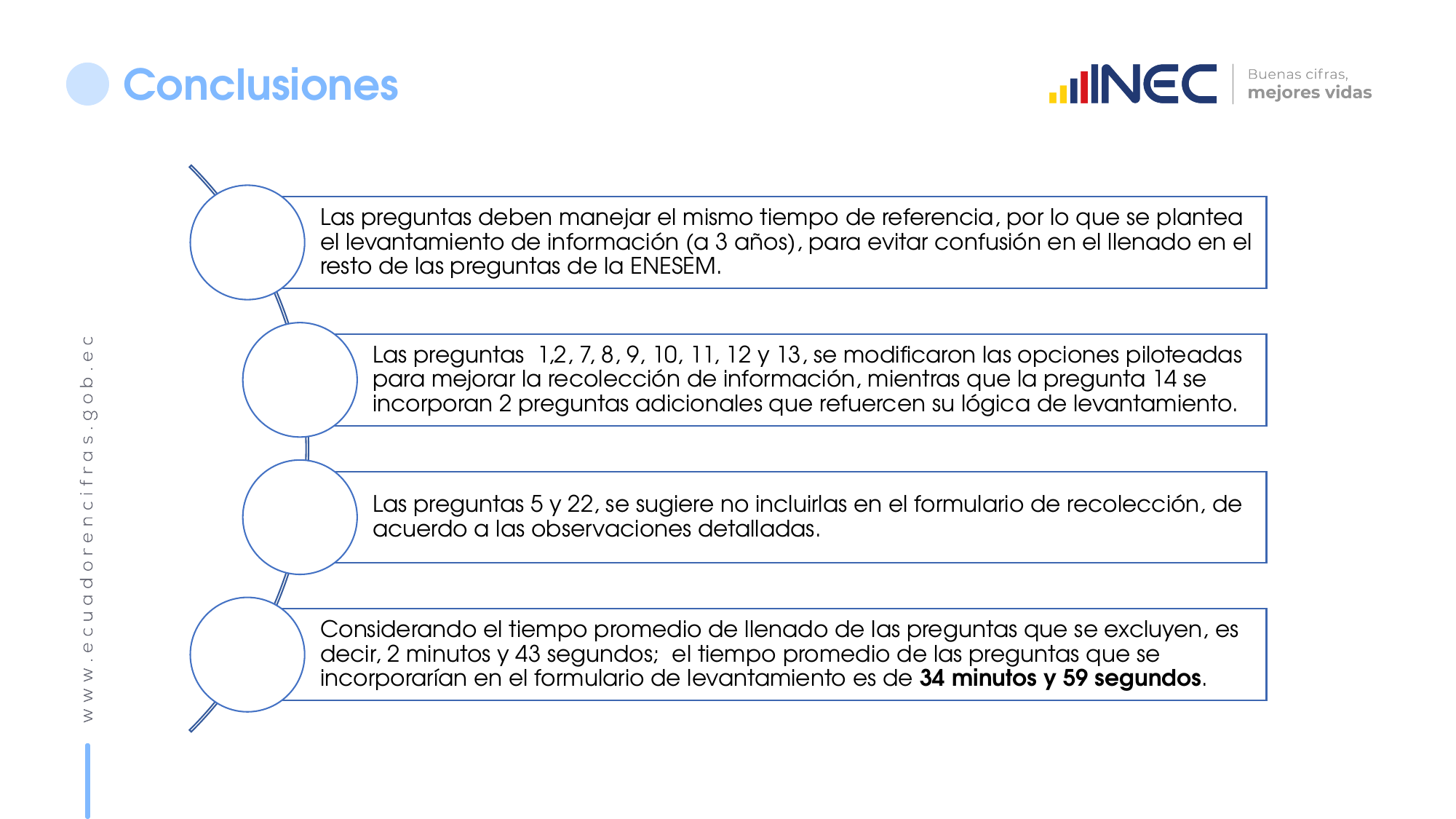

# Conclusiones
Las preguntas deben manejar el mismo tiempo de referencia, por lo que se plantea el levantamiento de información (a 3 años), para evitar confusión en el llenado en el resto de las preguntas de la ENESEM.
Las preguntas  1,2, 7, 8, 9, 10, 11, 12 y 13, se modificaron las opciones piloteadas para mejorar la recolección de información, mientras que la pregunta 14 se incorporan 2 preguntas adicionales que refuercen su lógica de levantamiento.
Las preguntas 5 y 22, se sugiere no incluirlas en el formulario de recolección, de acuerdo a las observaciones detalladas.
Considerando el tiempo promedio de llenado de las preguntas que se excluyen, es decir, 2 minutos y 43 segundos;  el tiempo promedio de las preguntas que se incorporarían en el formulario de levantamiento es de 34 minutos y 59 segundos.